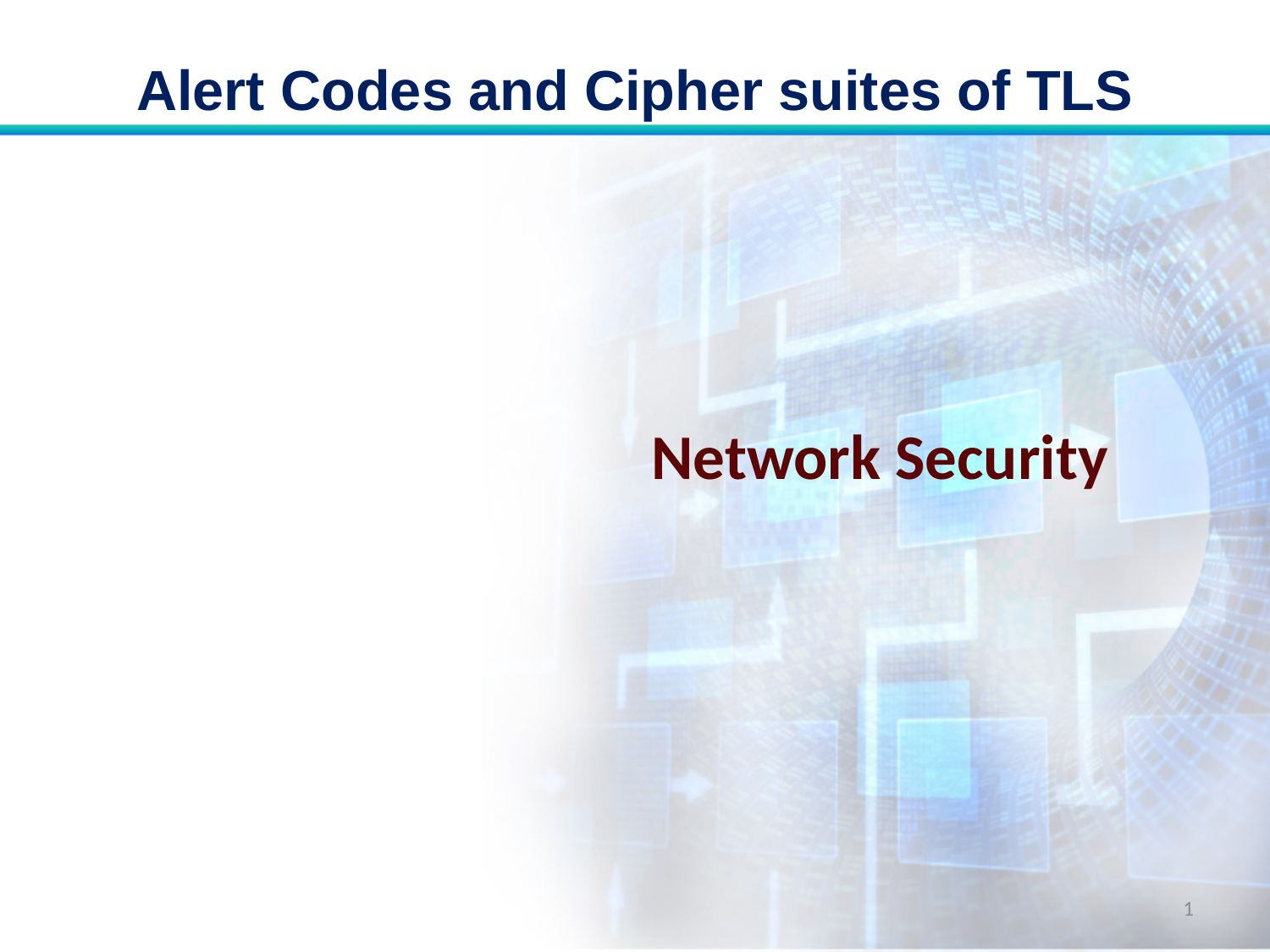

# Alert Codes and Cipher suites of TLS
Network Security
1